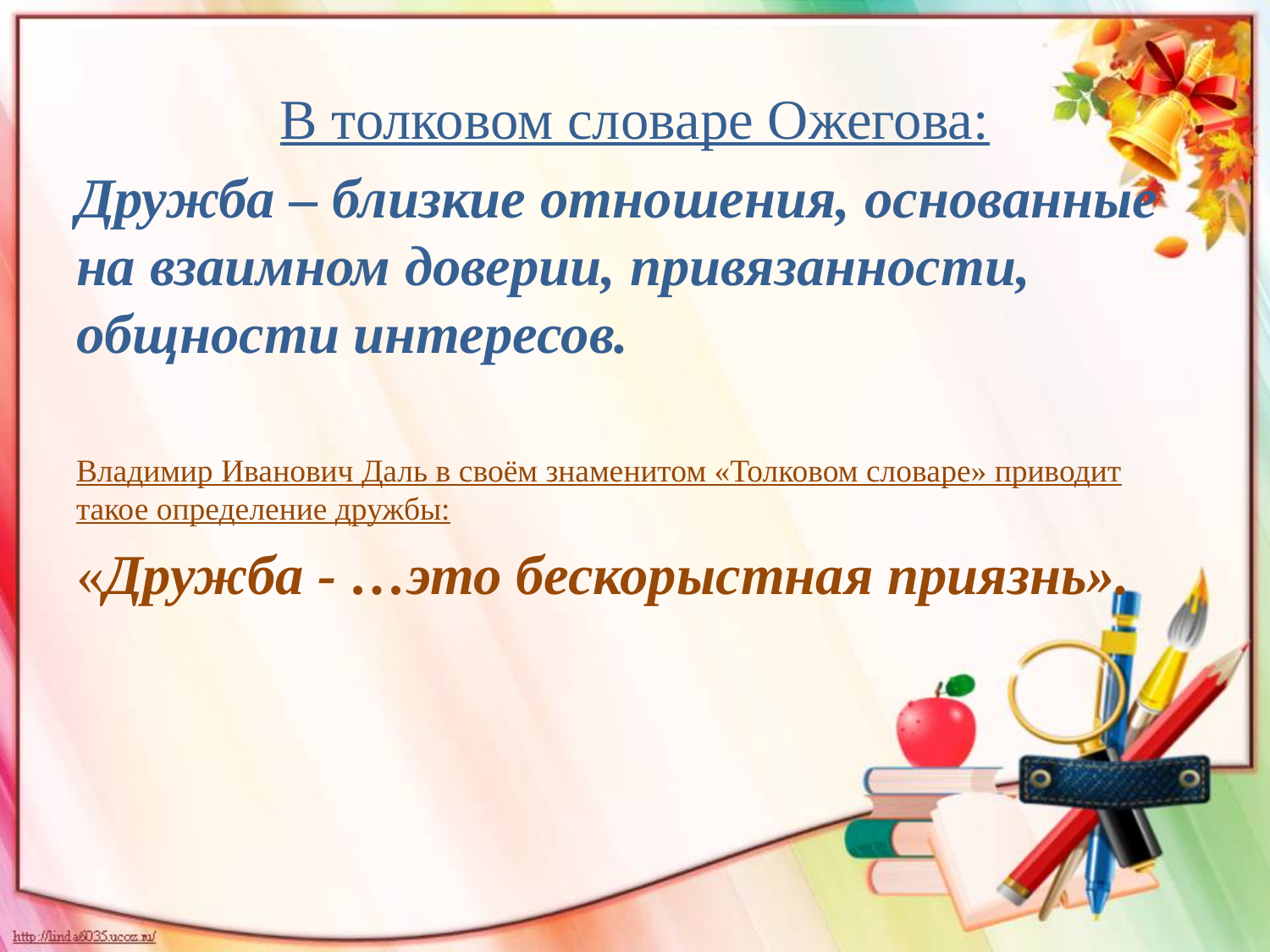

#
В толковом словаре Ожегова:
Дружба – близкие отношения, основанные на взаимном доверии, привязанности, общности интересов.

Владимир Иванович Даль в своём знаменитом «Толковом словаре» приводит такое определение дружбы:
«Дружба - …это бескорыстная приязнь».